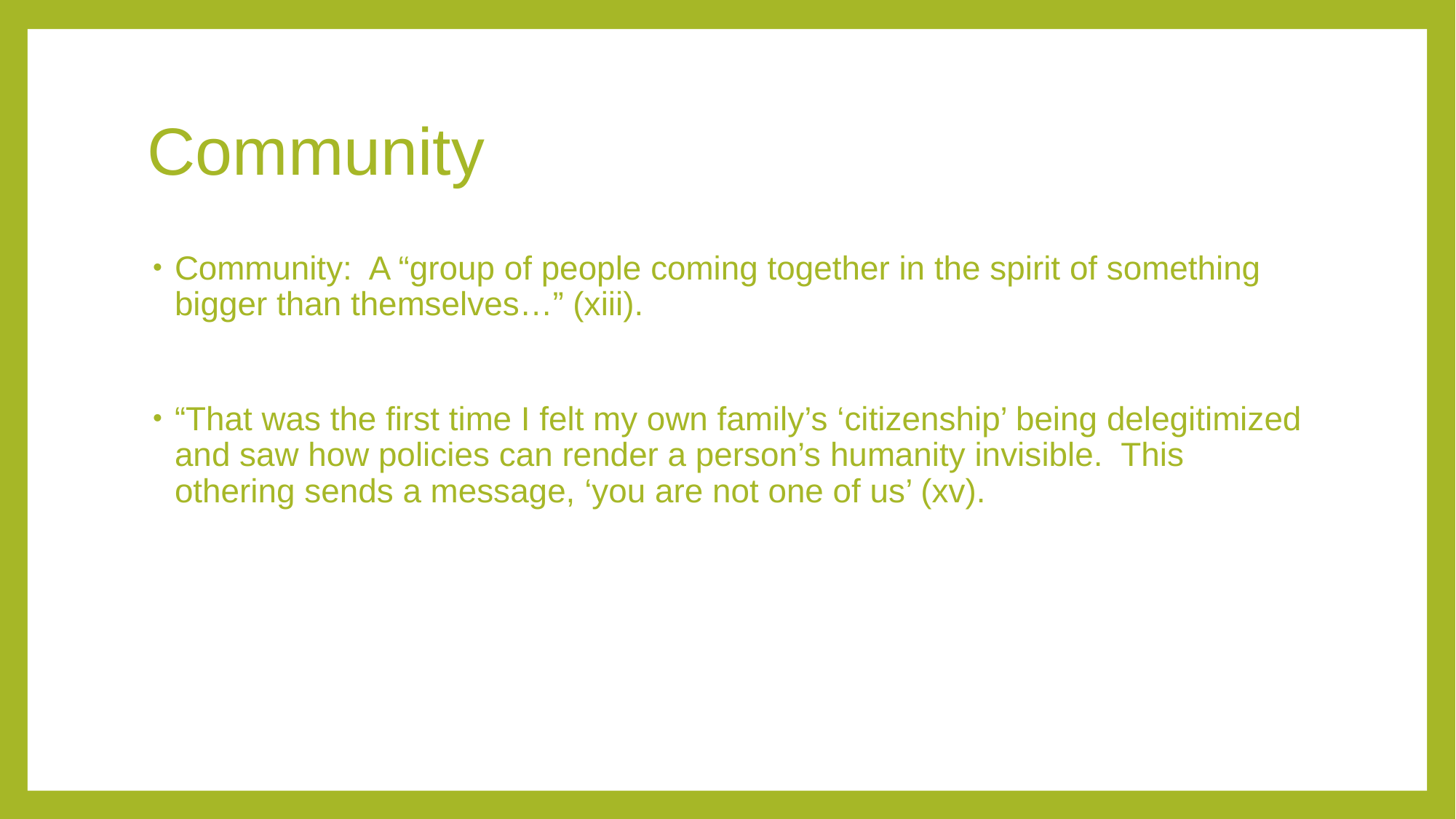

# Community
Community:  A “group of people coming together in the spirit of something bigger than themselves…” (xiii).

“That was the first time I felt my own family’s ‘citizenship’ being delegitimized and saw how policies can render a person’s humanity invisible.  This othering sends a message, ‘you are not one of us’ (xv).